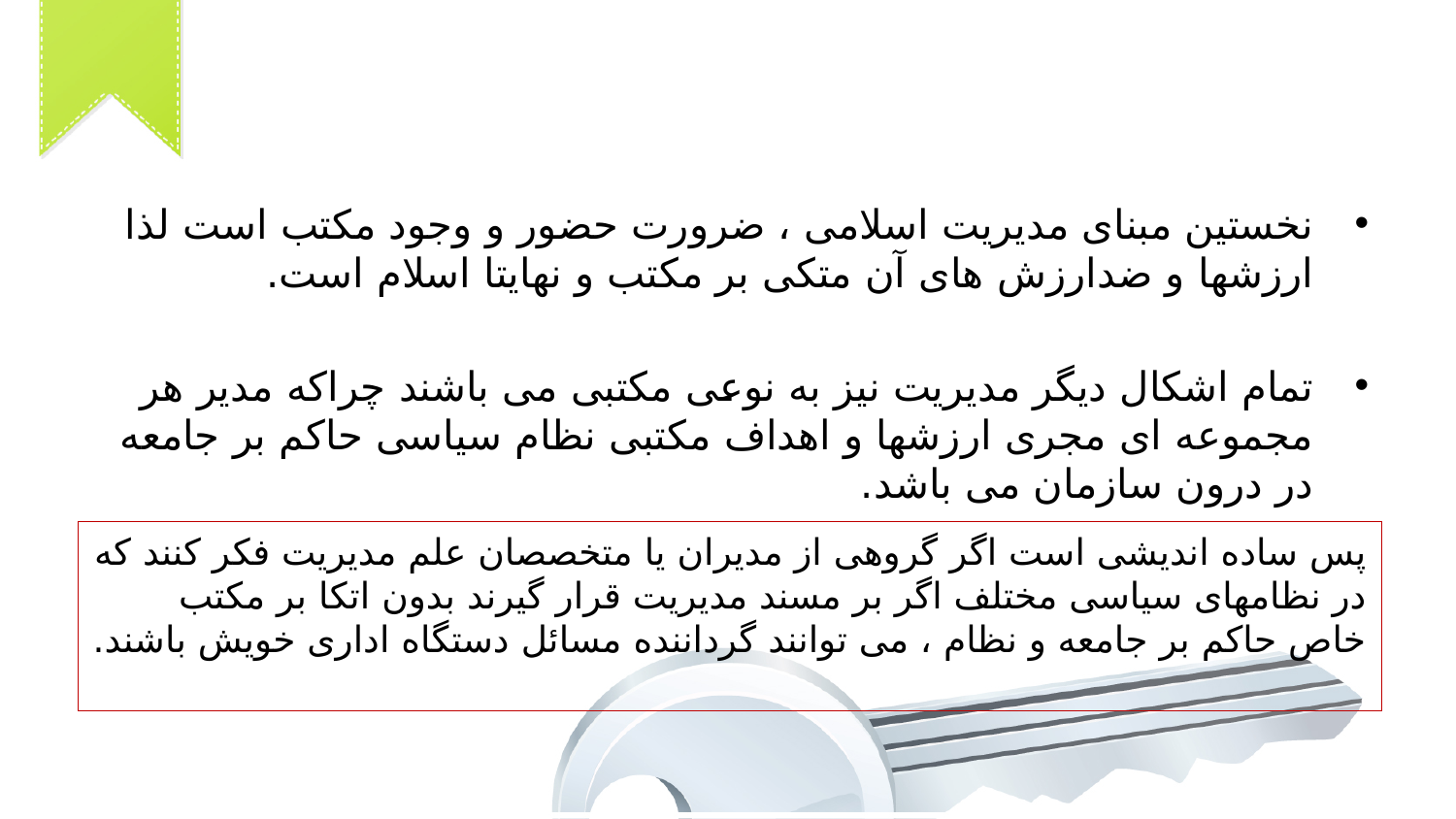

نخستین مبنای مدیریت اسلامی ، ضرورت حضور و وجود مکتب است لذا ارزشها و ضدارزش های آن متکی بر مکتب و نهایتا اسلام است.

تمام اشکال دیگر مدیریت نیز به نوعی مکتبی می باشند چراکه مدیر هر مجموعه ای مجری ارزشها و اهداف مکتبی نظام سیاسی حاکم بر جامعه در درون سازمان می باشد.

پس ساده اندیشی است اگر گروهی از مدیران یا متخصصان علم مدیریت فکر کنند که در نظامهای سیاسی مختلف اگر بر مسند مدیریت قرار گیرند بدون اتکا بر مکتب خاص حاکم بر جامعه و نظام ، می توانند گرداننده مسائل دستگاه اداری خویش باشند.